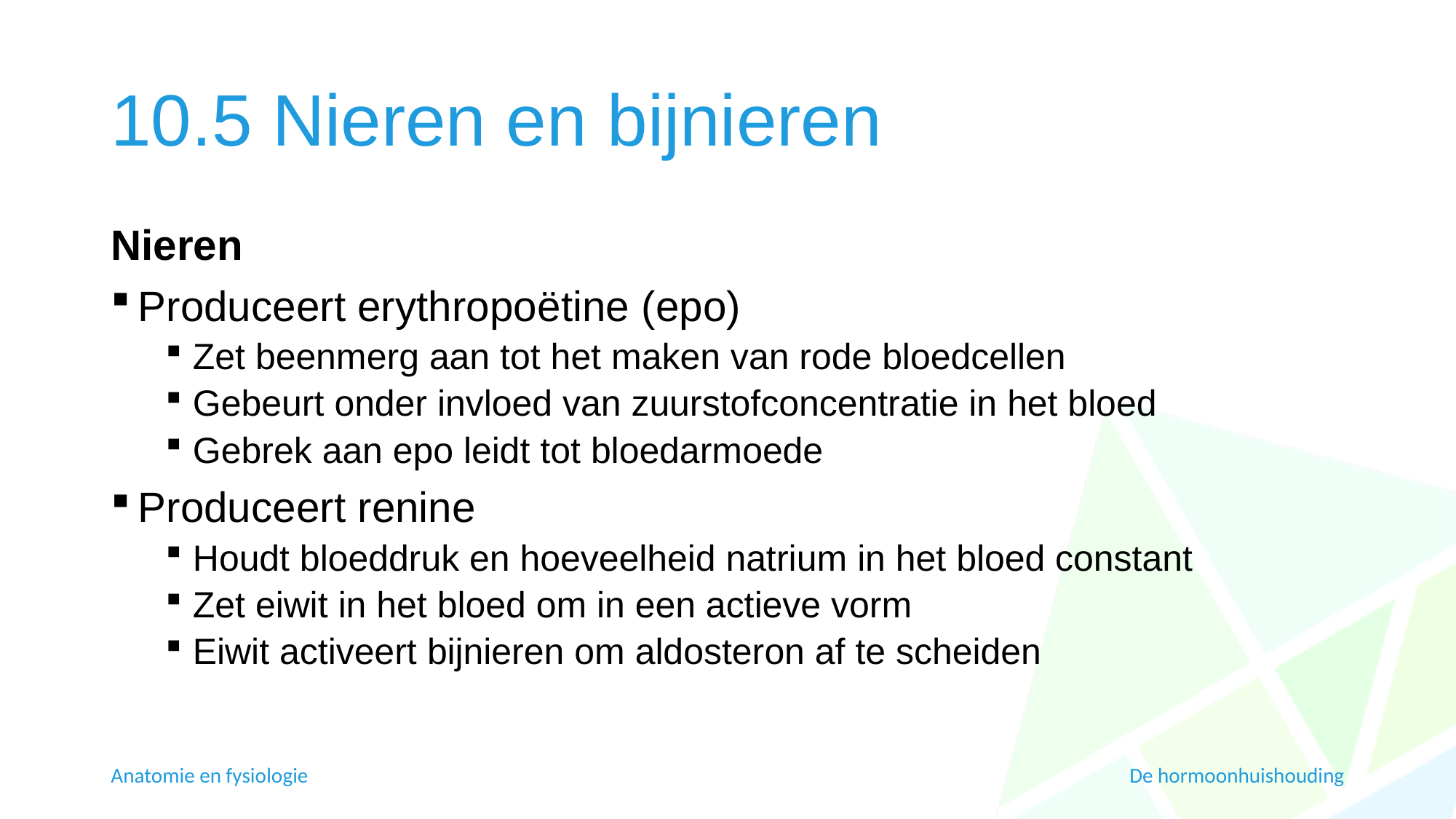

# 10.5 Nieren en bijnieren
Nieren
Produceert erythropoëtine (epo)
Zet beenmerg aan tot het maken van rode bloedcellen
Gebeurt onder invloed van zuurstofconcentratie in het bloed
Gebrek aan epo leidt tot bloedarmoede
Produceert renine
Houdt bloeddruk en hoeveelheid natrium in het bloed constant
Zet eiwit in het bloed om in een actieve vorm
Eiwit activeert bijnieren om aldosteron af te scheiden

Anatomie en fysiologie
De hormoonhuishouding